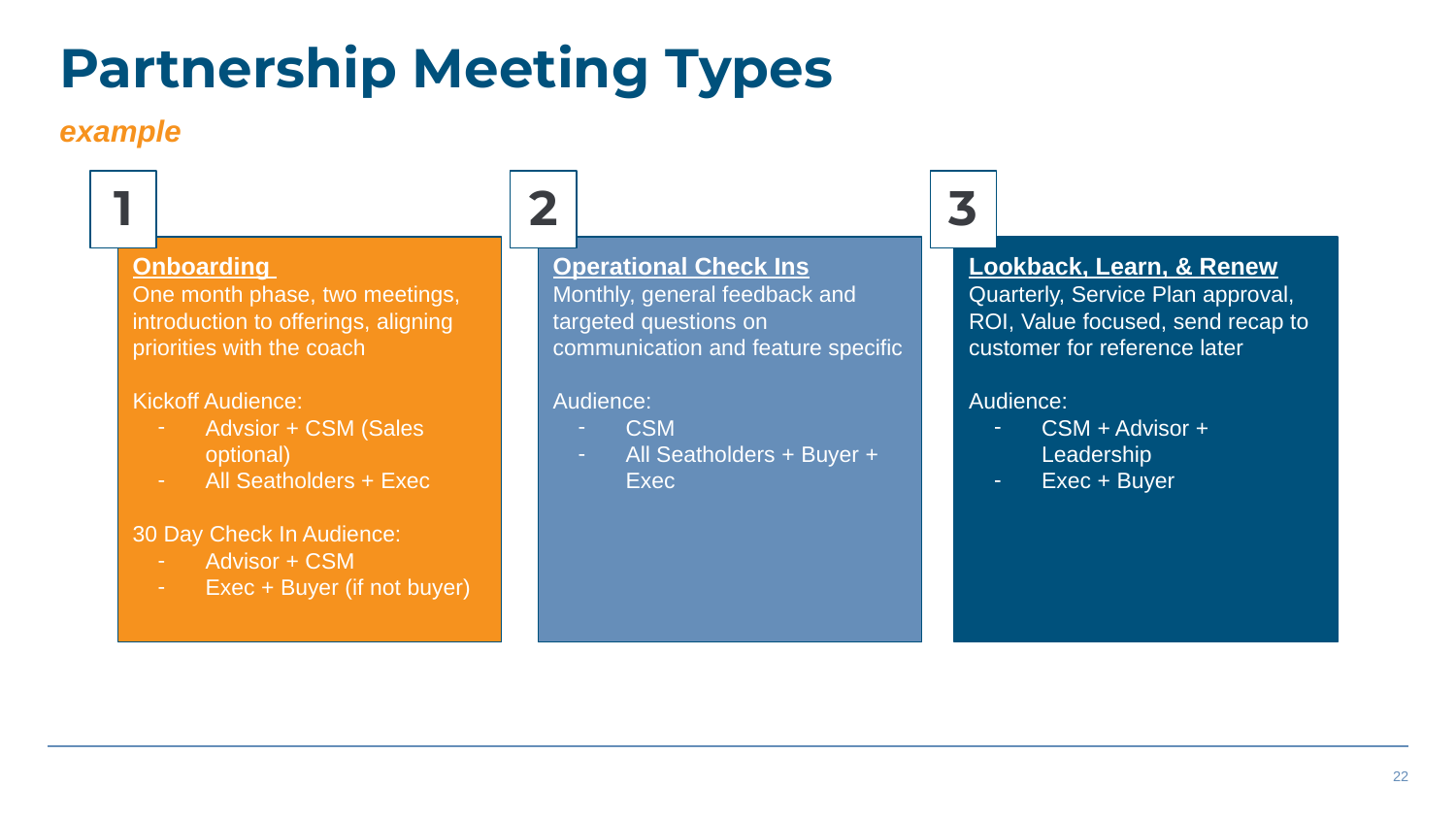

# Partnership Meeting Types
example
1
2
3
Onboarding
One month phase, two meetings, introduction to offerings, aligning priorities with the coach

Kickoff Audience:
Advsior + CSM (Sales optional)
All Seatholders + Exec
30 Day Check In Audience:
Advisor + CSM
Exec + Buyer (if not buyer)

Operational Check Ins
Monthly, general feedback and targeted questions on communication and feature specific
Audience:
CSM
All Seatholders + Buyer + Exec
Lookback, Learn, & Renew
Quarterly, Service Plan approval, ROI, Value focused, send recap to customer for reference later

Audience:
CSM + Advisor + Leadership
Exec + Buyer